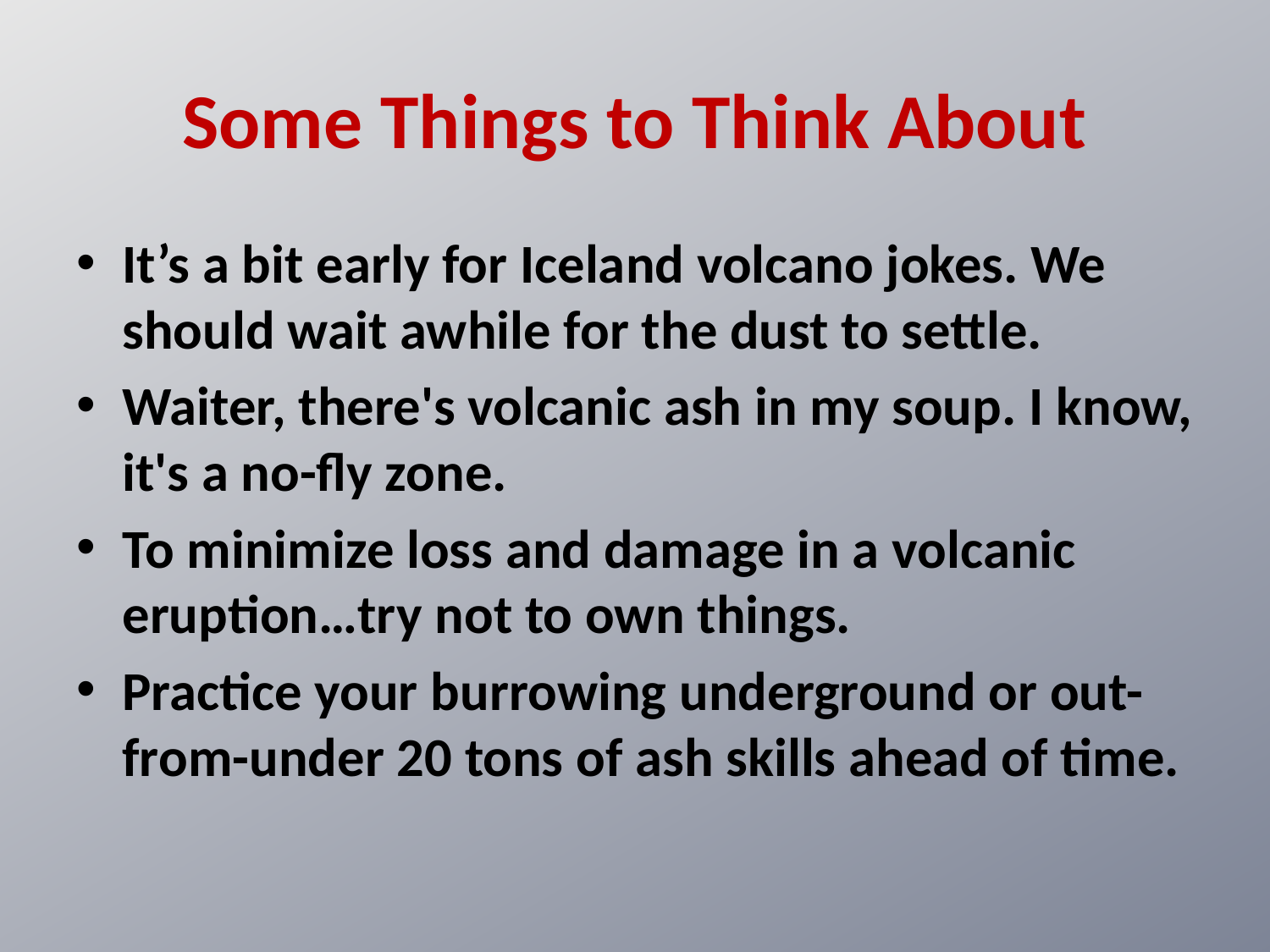

# Some Things to Think About
It’s a bit early for Iceland volcano jokes. We should wait awhile for the dust to settle.
Waiter, there's volcanic ash in my soup. I know, it's a no-fly zone.
To minimize loss and damage in a volcanic eruption…try not to own things.
Practice your burrowing underground or out-from-under 20 tons of ash skills ahead of time.